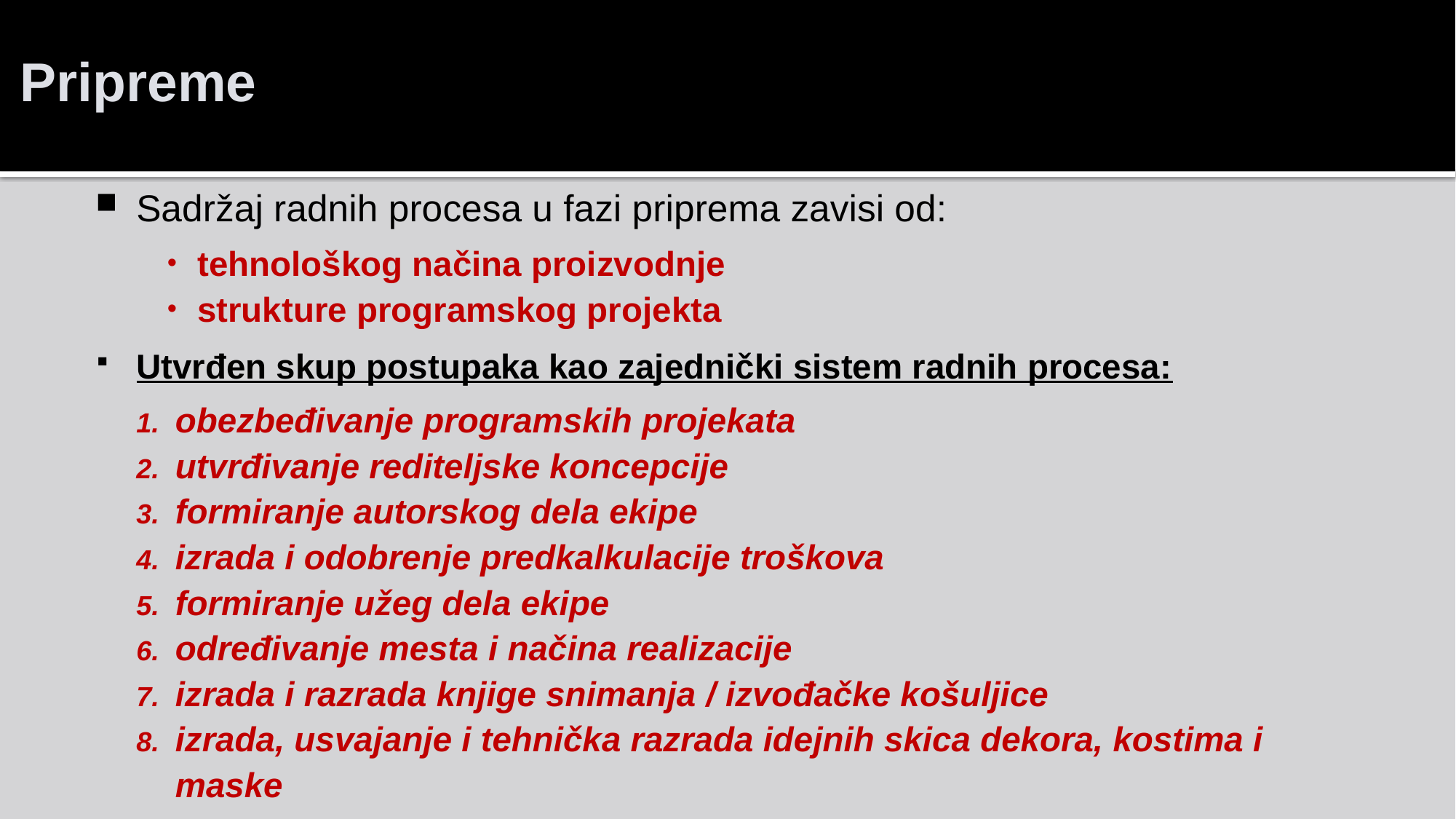

# Pripreme
Sadržaj radnih procesa u fazi priprema zavisi od:

tehnološkog načina proizvodnje
strukture programskog projekta

Utvrđen skup postupaka kao zajednički sistem radnih procesa:

obezbeđivanje programskih projekata
utvrđivanje rediteljske koncepcije
formiranje autorskog dela ekipe
izrada i odobrenje predkalkulacije troškova
formiranje užeg dela ekipe
određivanje mesta i načina realizacije
izrada i razrada knjige snimanja / izvođačke košuljice
izrada, usvajanje i tehnička razrada idejnih skica dekora, kostima i maske